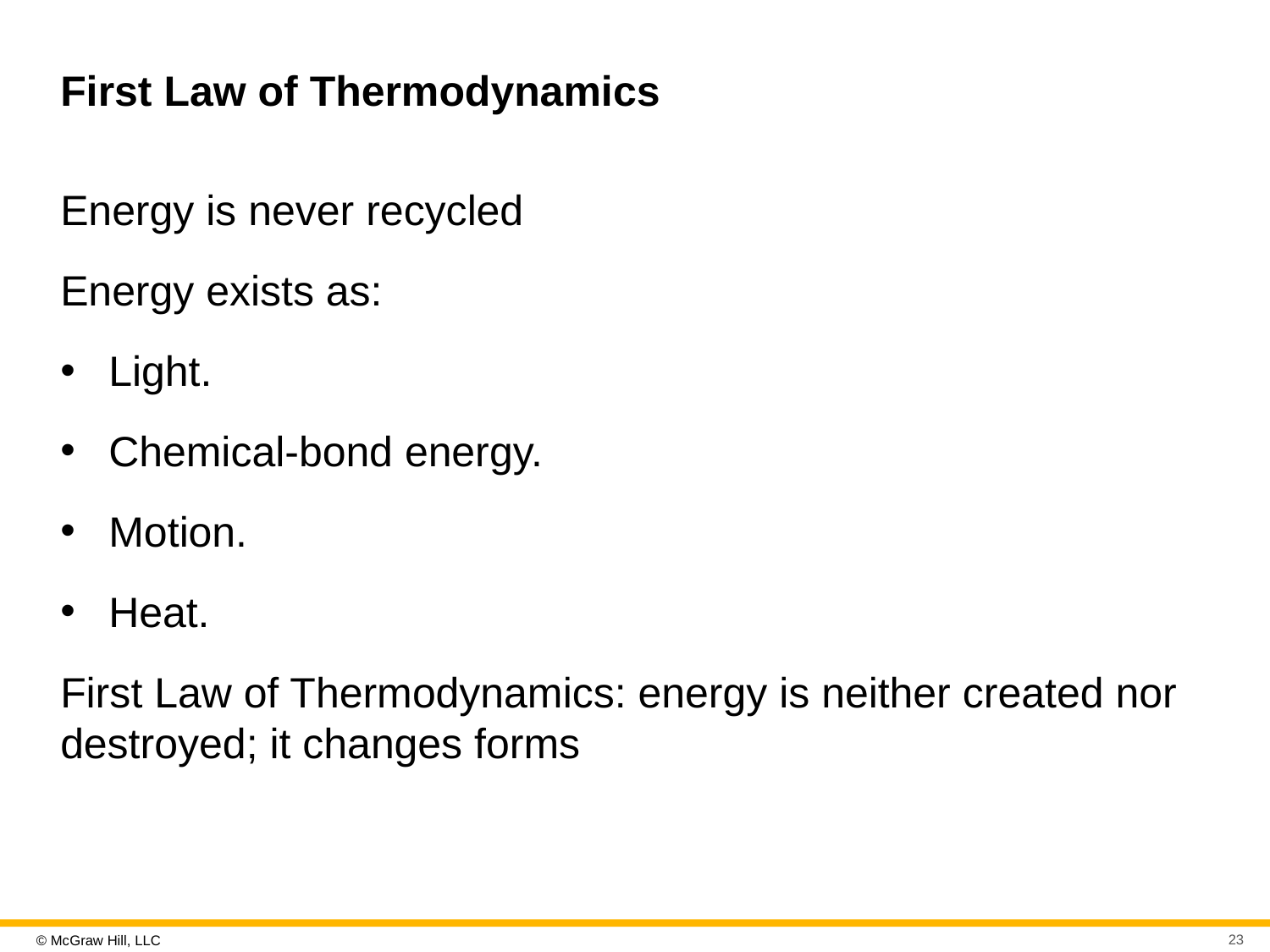

# First Law of Thermodynamics
Energy is never recycled
Energy exists as:
Light.
Chemical-bond energy.
Motion.
Heat.
First Law of Thermodynamics: energy is neither created nor destroyed; it changes forms
23